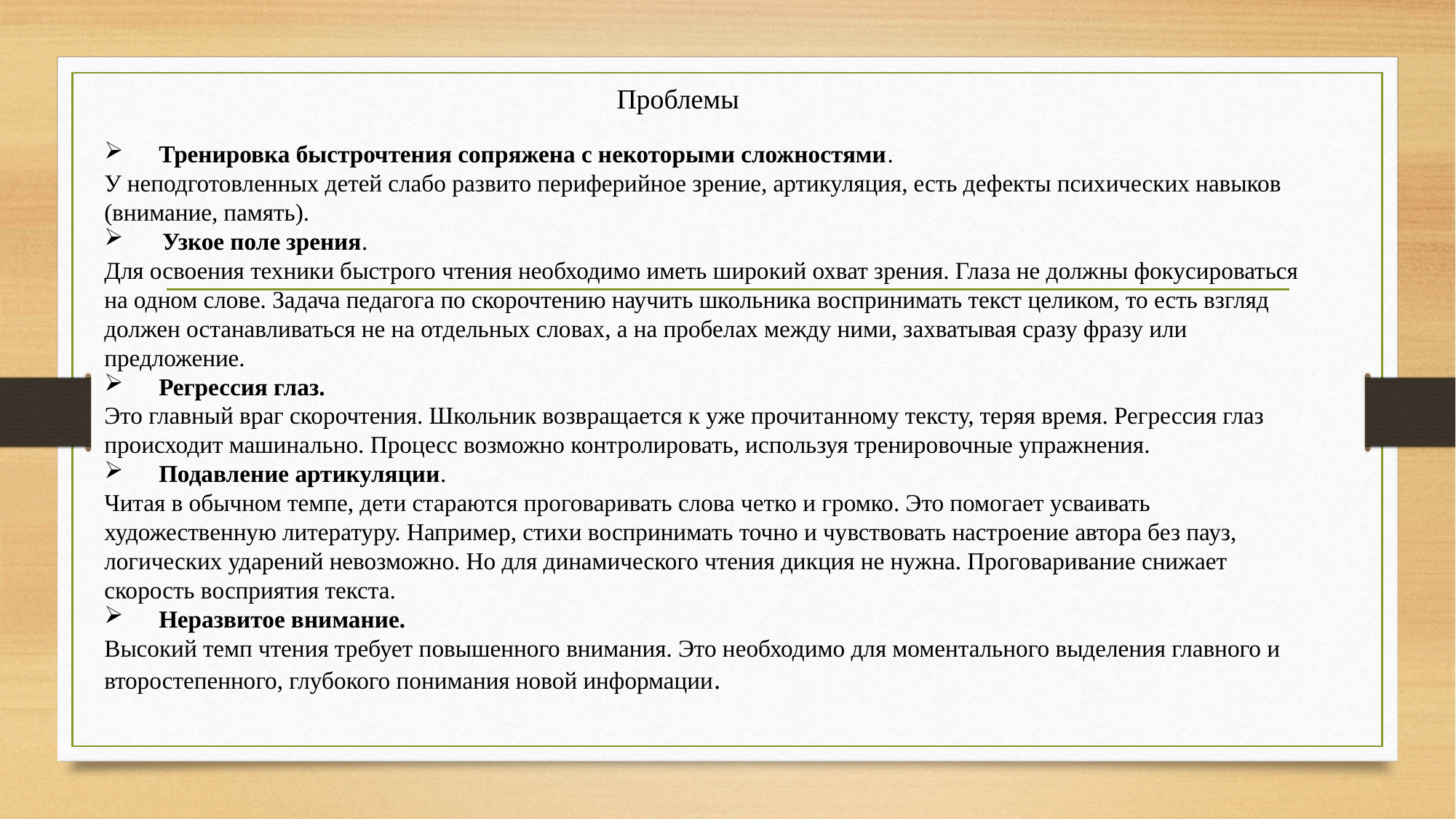

# Проблемы
Тренировка быстрочтения сопряжена с некоторыми сложностями.
У неподготовленных детей слабо развито периферийное зрение, артикуляция, есть дефекты психических навыков (внимание, память).
    Узкое поле зрения.
Для освоения техники быстрого чтения необходимо иметь широкий охват зрения. Глаза не должны фокусироваться на одном слове. Задача педагога по скорочтению научить школьника воспринимать текст целиком, то есть взгляд должен останавливаться не на отдельных словах, а на пробелах между ними, захватывая сразу фразу или предложение.
Регрессия глаз.
Это главный враг скорочтения. Школьник возвращается к уже прочитанному тексту, теряя время. Регрессия глаз происходит машинально. Процесс возможно контролировать, используя тренировочные упражнения.
Подавление артикуляции.
Читая в обычном темпе, дети стараются проговаривать слова четко и громко. Это помогает усваивать художественную литературу. Например, стихи воспринимать точно и чувствовать настроение автора без пауз, логических ударений невозможно. Но для динамического чтения дикция не нужна. Проговаривание снижает скорость восприятия текста.
Неразвитое внимание.
Высокий темп чтения требует повышенного внимания. Это необходимо для моментального выделения главного и второстепенного, глубокого понимания новой информации.